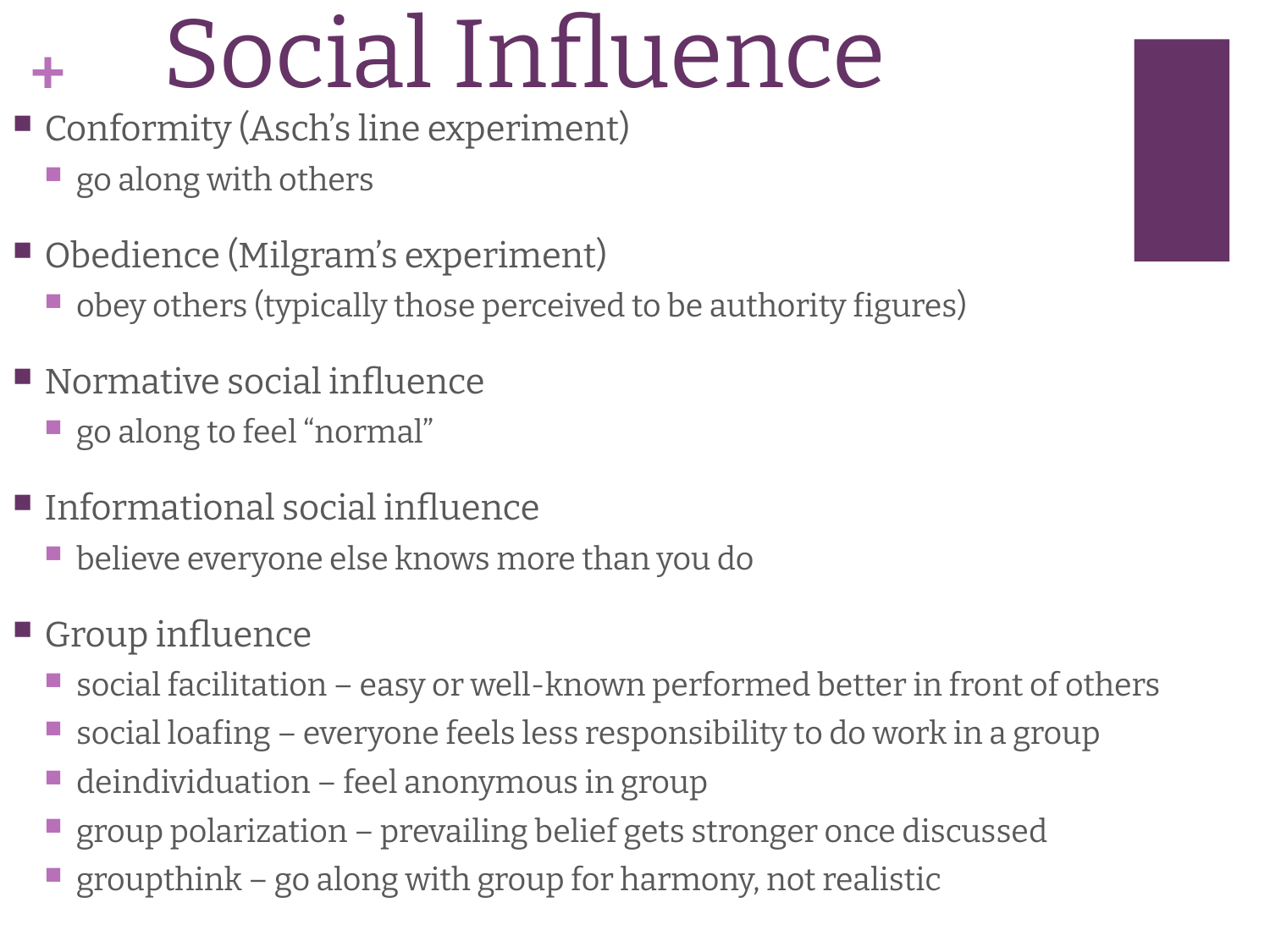

# Social Influence
Conformity (Asch’s line experiment)
go along with others
Obedience (Milgram’s experiment)
obey others (typically those perceived to be authority figures)
Normative social influence
go along to feel “normal”
Informational social influence
believe everyone else knows more than you do
Group influence
social facilitation – easy or well-known performed better in front of others
social loafing – everyone feels less responsibility to do work in a group
deindividuation – feel anonymous in group
group polarization – prevailing belief gets stronger once discussed
groupthink – go along with group for harmony, not realistic